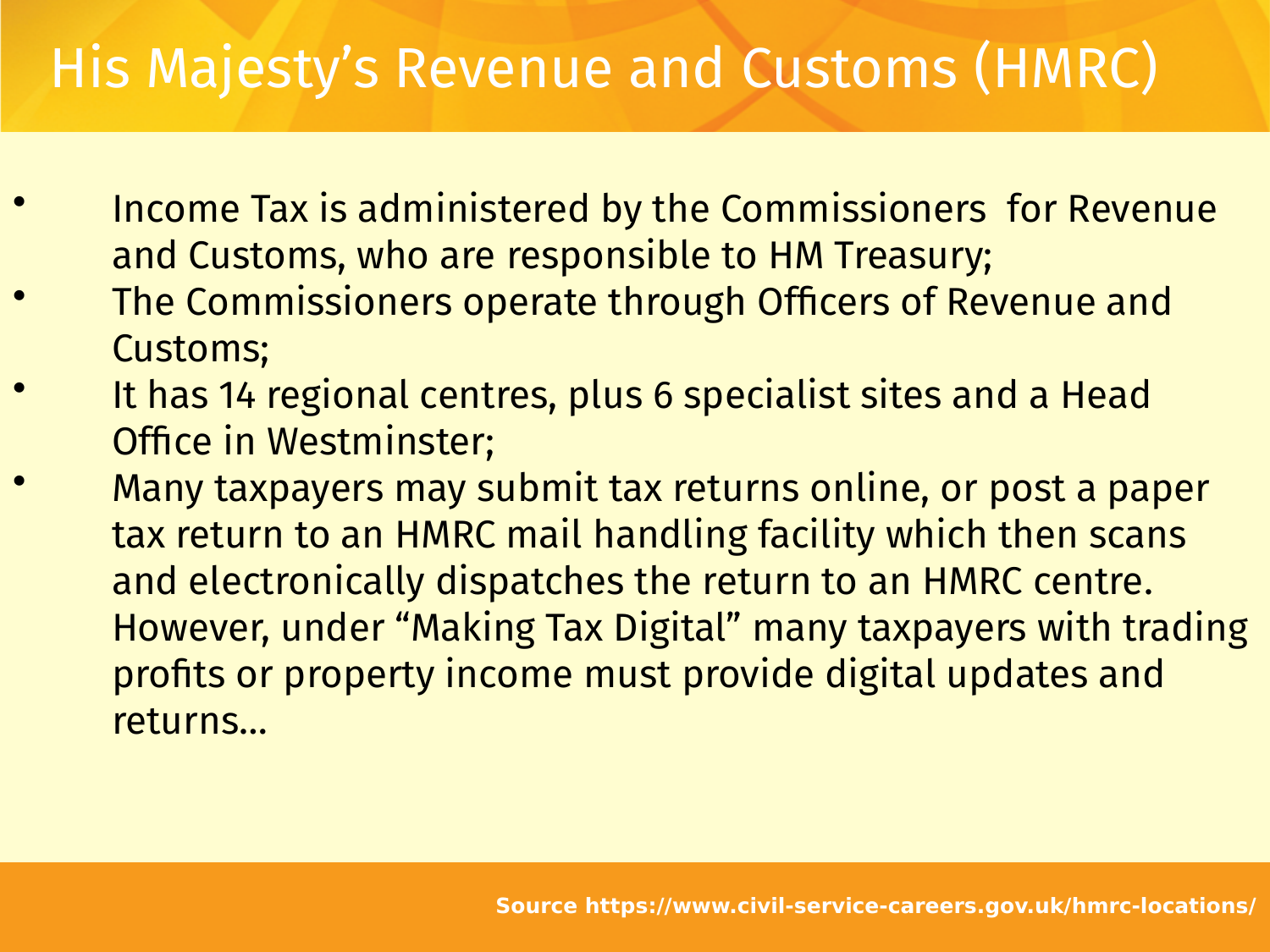

# His Majesty’s Revenue and Customs (HMRC)

Income Tax is administered by the Commissioners  for Revenue and Customs, who are responsible to HM Treasury;
The Commissioners operate through Officers of Revenue and Customs;
It has 14 regional centres, plus 6 specialist sites and a Head Office in Westminster;
Many taxpayers may submit tax returns online, or post a paper tax return to an HMRC mail handling facility which then scans and electronically dispatches the return to an HMRC centre.  However, under “Making Tax Digital” many taxpayers with trading profits or property income must provide digital updates and returns…

Source https://www.civil-service-careers.gov.uk/hmrc-locations/